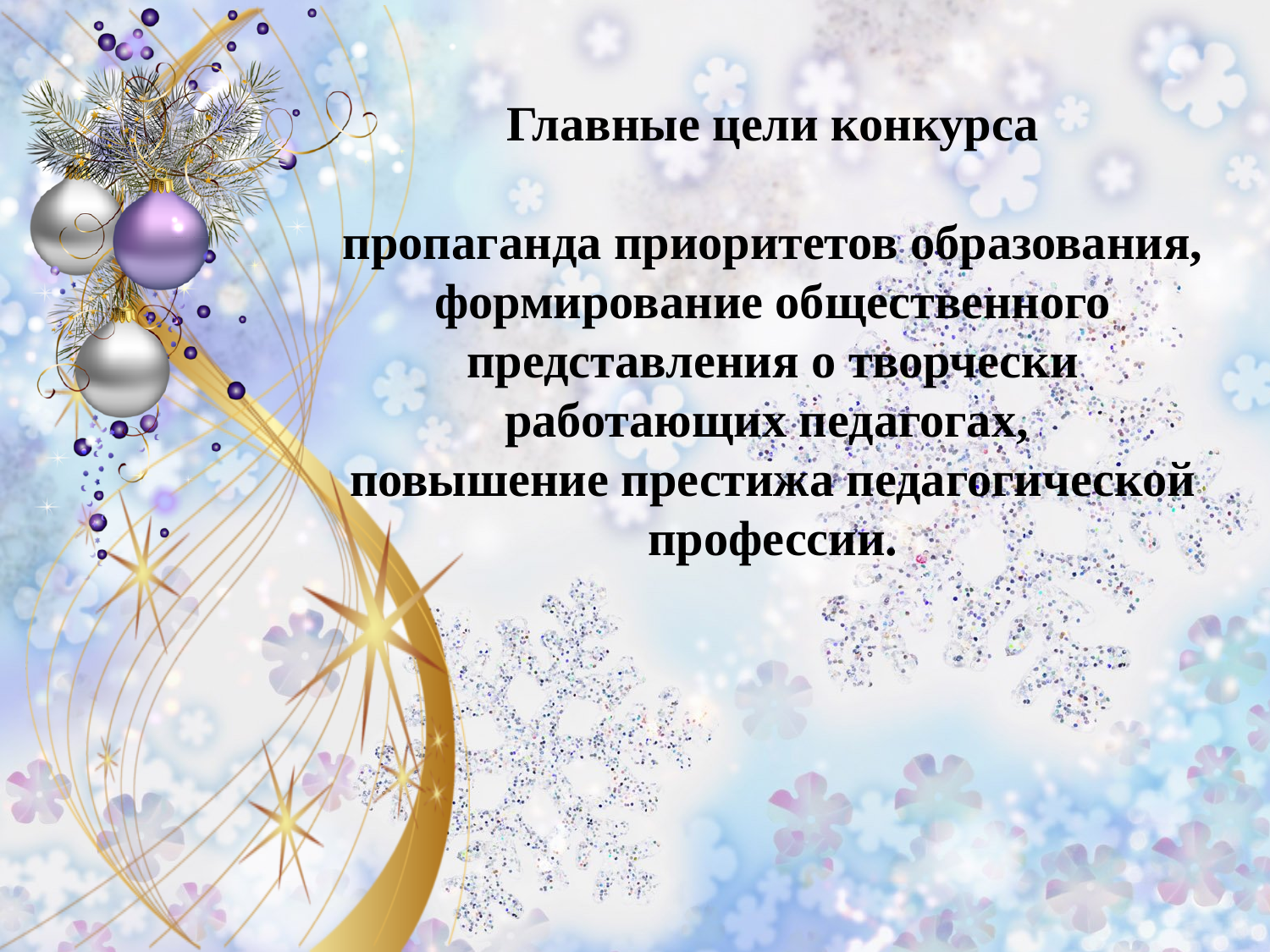

Главные цели конкурса

пропаганда приоритетов образования, формирование общественного представления о творчески работающих педагогах,
повышение престижа педагогической профессии.